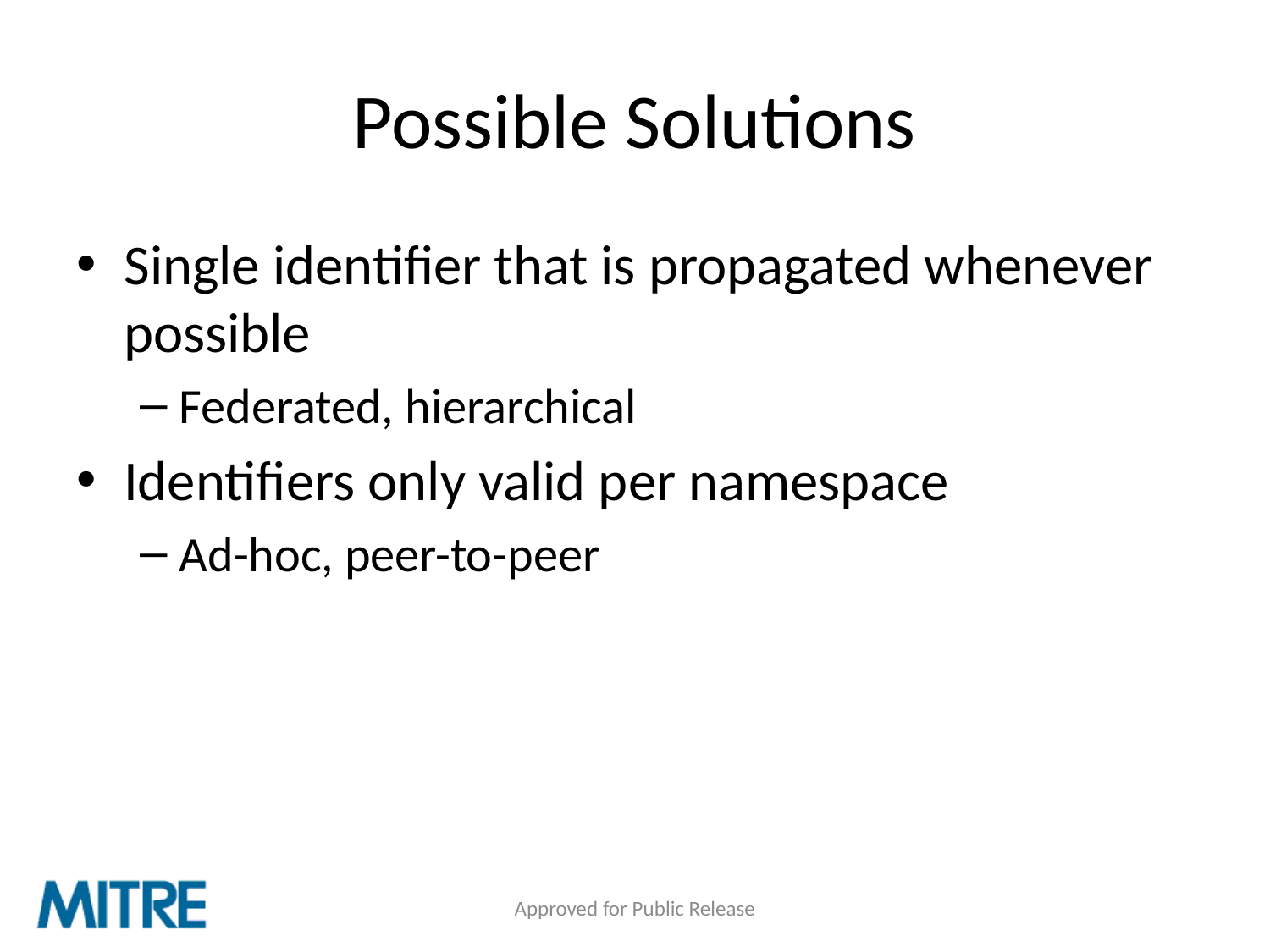

# Possible Solutions
Single identifier that is propagated whenever possible
Federated, hierarchical
Identifiers only valid per namespace
Ad-hoc, peer-to-peer

Approved for Public Release